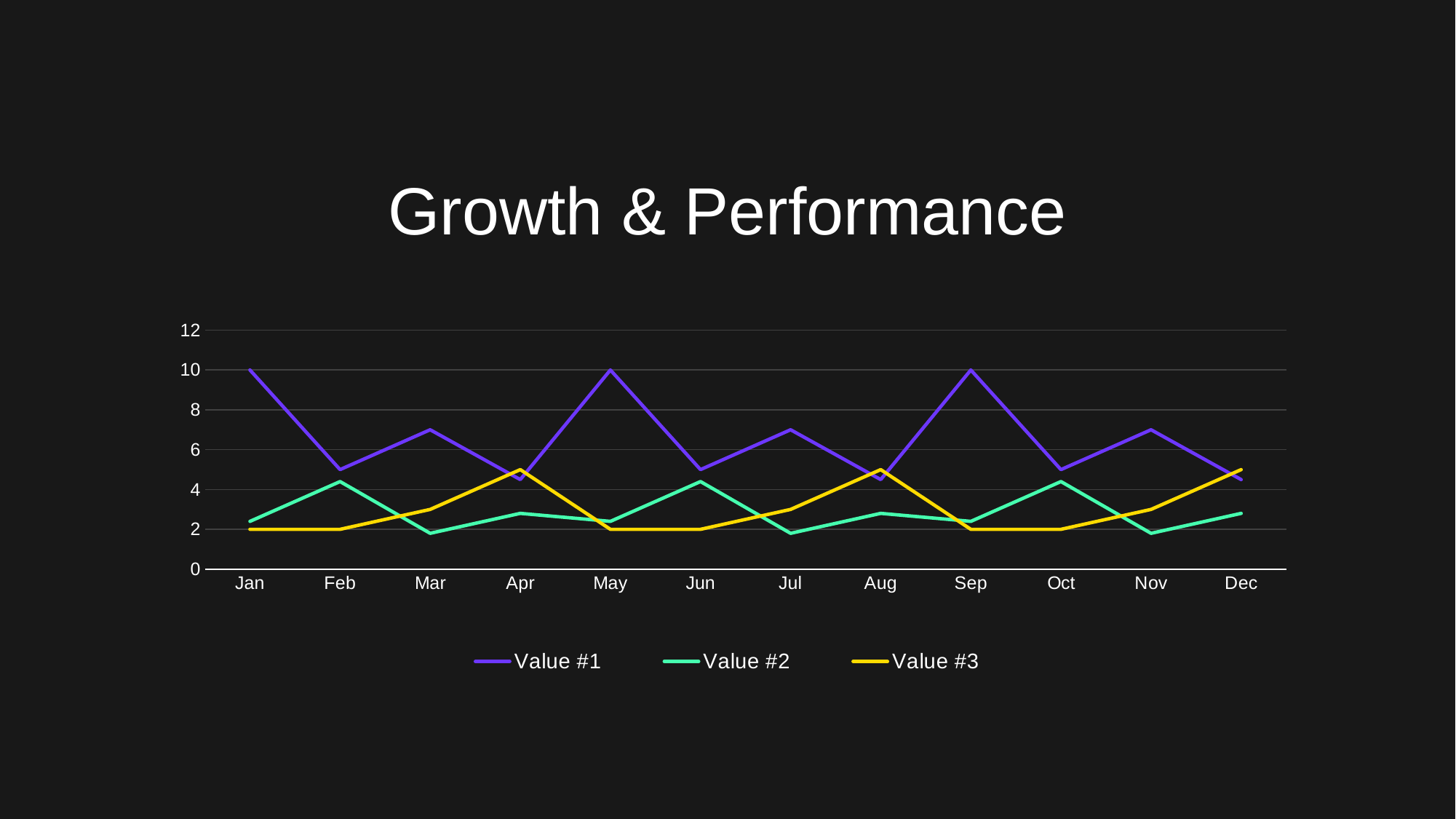

# Growth & Performance

### Chart

| Category | Value #1 | Value #2 | Value #3 |
|---|---|---|---|
| Jan | 10.0 | 2.4 | 2.0 |
| Feb | 5.0 | 4.4 | 2.0 |
| Mar | 7.0 | 1.8 | 3.0 |
| Apr | 4.5 | 2.8 | 5.0 |
| May | 10.0 | 2.4 | 2.0 |
| Jun | 5.0 | 4.4 | 2.0 |
| Jul | 7.0 | 1.8 | 3.0 |
| Aug | 4.5 | 2.8 | 5.0 |
| Sep | 10.0 | 2.4 | 2.0 |
| Oct | 5.0 | 4.4 | 2.0 |
| Nov | 7.0 | 1.8 | 3.0 |
| Dec | 4.5 | 2.8 | 5.0 |